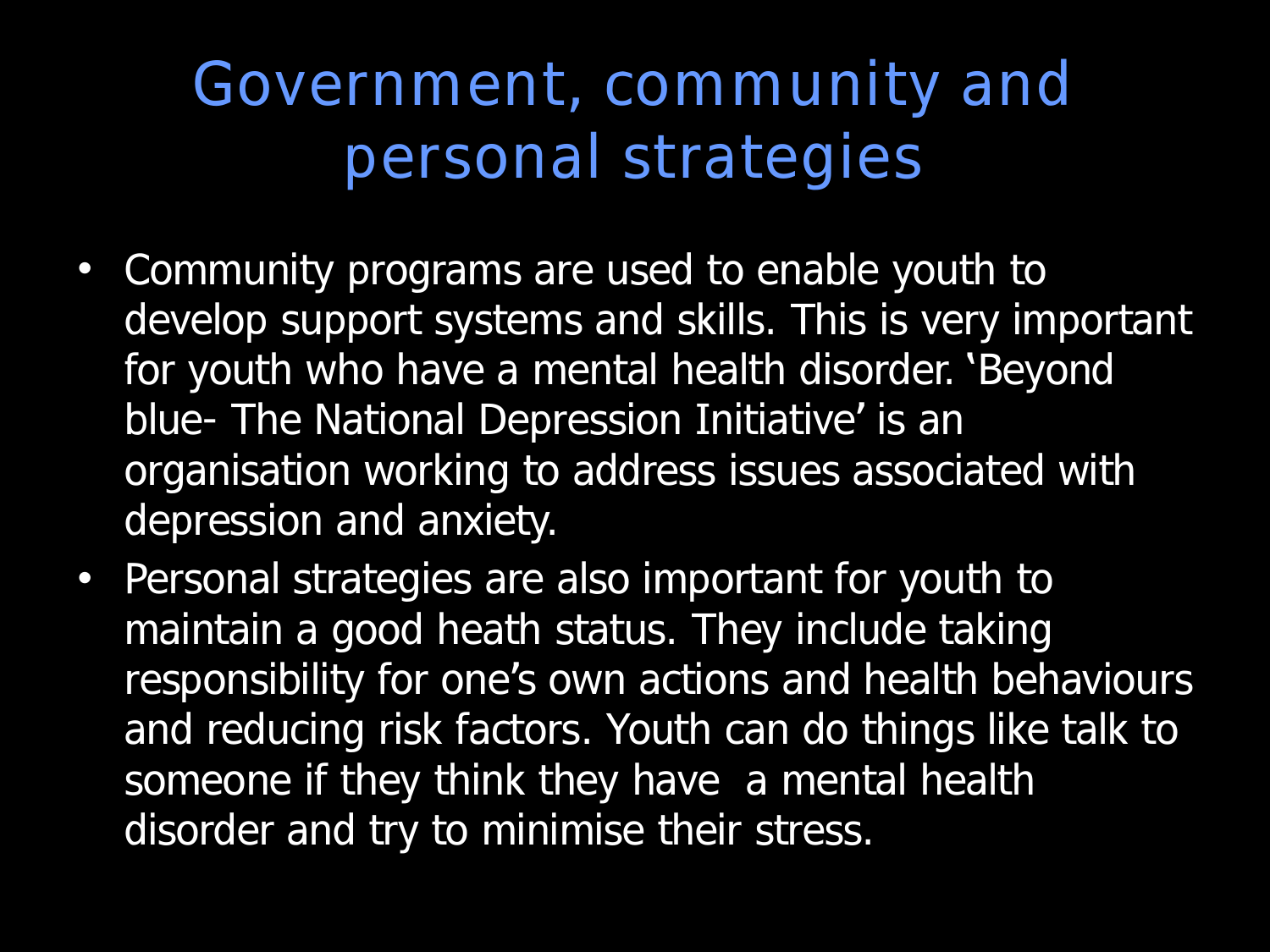

# Government, community and personal strategies
Community programs are used to enable youth to develop support systems and skills. This is very important for youth who have a mental health disorder. ‘Beyond blue- The National Depression Initiative’ is an organisation working to address issues associated with depression and anxiety.
Personal strategies are also important for youth to maintain a good heath status. They include taking responsibility for one’s own actions and health behaviours and reducing risk factors. Youth can do things like talk to someone if they think they have  a mental health disorder and try to minimise their stress.